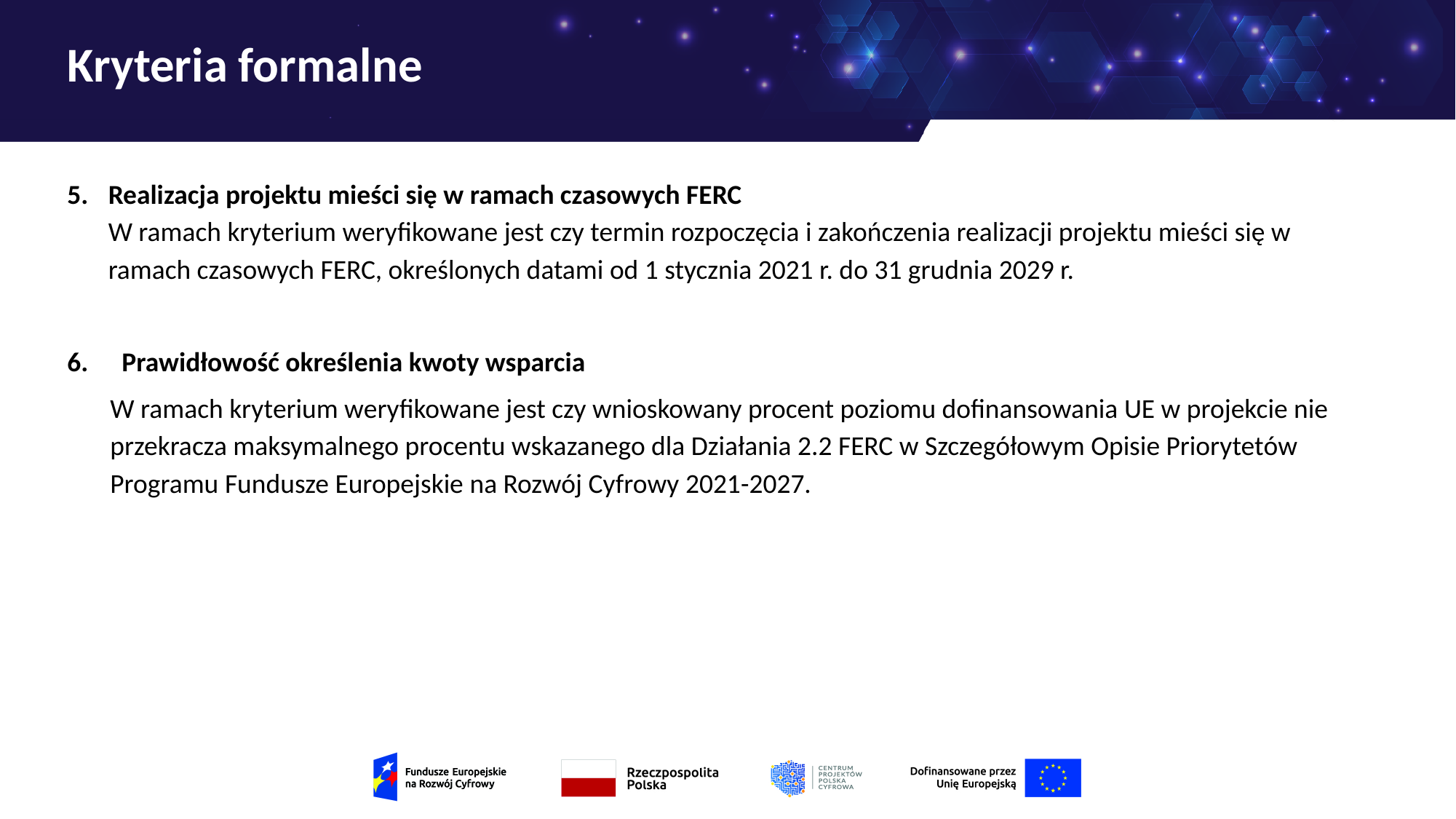

# Kryteria formalne
Realizacja projektu mieści się w ramach czasowych FERC
W ramach kryterium weryfikowane jest czy termin rozpoczęcia i zakończenia realizacji projektu mieści się w ramach czasowych FERC, określonych datami od 1 stycznia 2021 r. do 31 grudnia 2029 r.

Prawidłowość określenia kwoty wsparcia
W ramach kryterium weryfikowane jest czy wnioskowany procent poziomu dofinansowania UE w projekcie nie przekracza maksymalnego procentu wskazanego dla Działania 2.2 FERC w Szczegółowym Opisie Priorytetów Programu Fundusze Europejskie na Rozwój Cyfrowy 2021-2027.